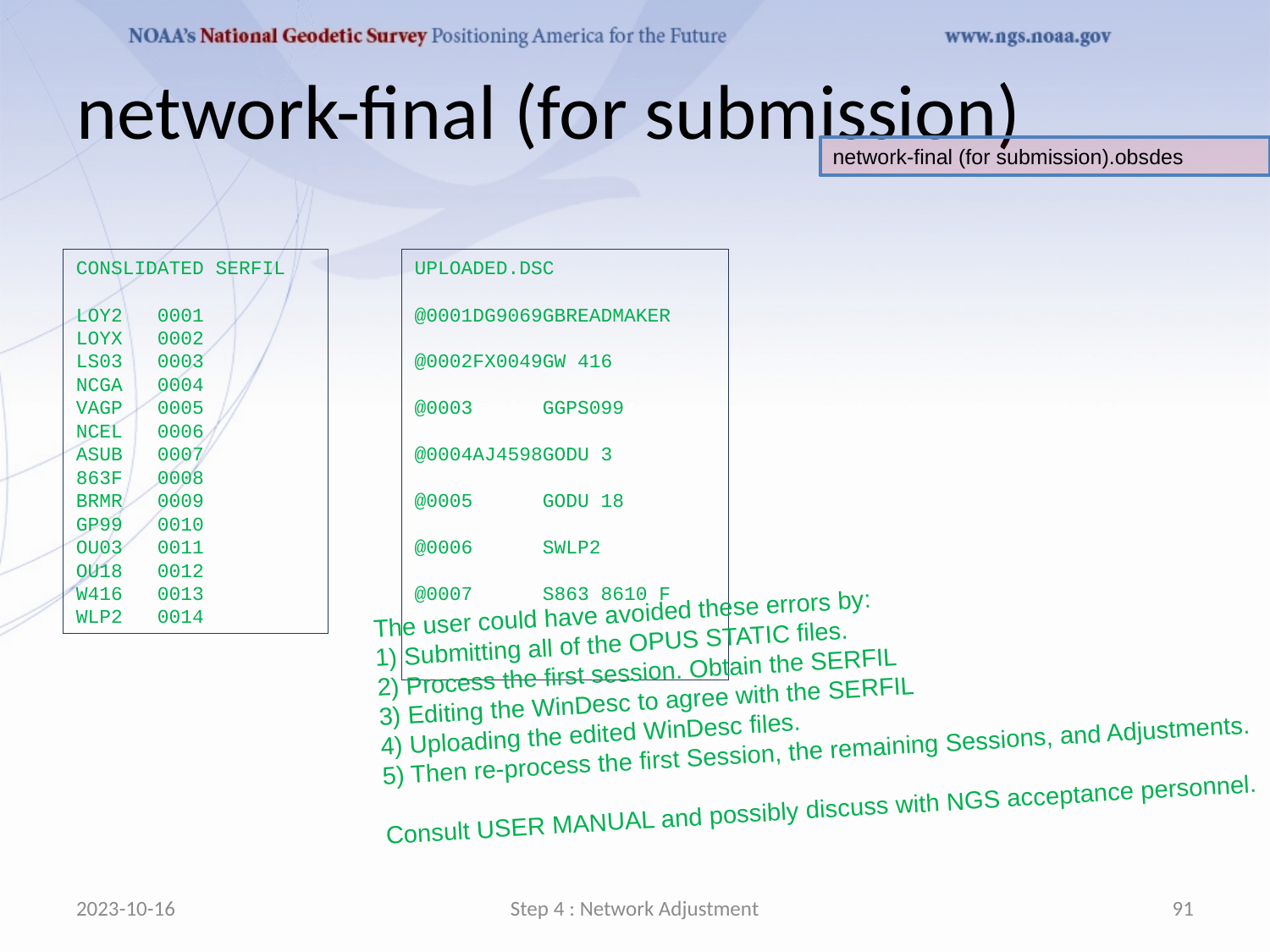

# network-final (for submission)
network-final (for submission).obsdes
CONSLIDATED SERFIL

LOY2   0001
LOYX   0002
LS03   0003
NCGA   0004
VAGP   0005
NCEL   0006
ASUB   0007
863F   0008
BRMR   0009
GP99   0010
OU03   0011
OU18   0012
W416   0013
WLP2   0014
UPLOADED.DSC

@0001DG9069GBREADMAKER
@0002FX0049GW 416
@0003      GGPS099
@0004AJ4598GODU 3
@0005      GODU 18
@0006      SWLP2
@0007      S863 8610 F

The user could have avoided these errors by:
1) Submitting all of the OPUS STATIC files.
2) Process the first session. Obtain the SERFIL
3) Editing the WinDesc to agree with the SERFIL
4) Uploading the edited WinDesc files.
5) Then re-process the first Session, the remaining Sessions, and Adjustments.

Consult USER MANUAL and possibly discuss with NGS acceptance personnel.
2023-10-16
Step 4 : Network Adjustment
91